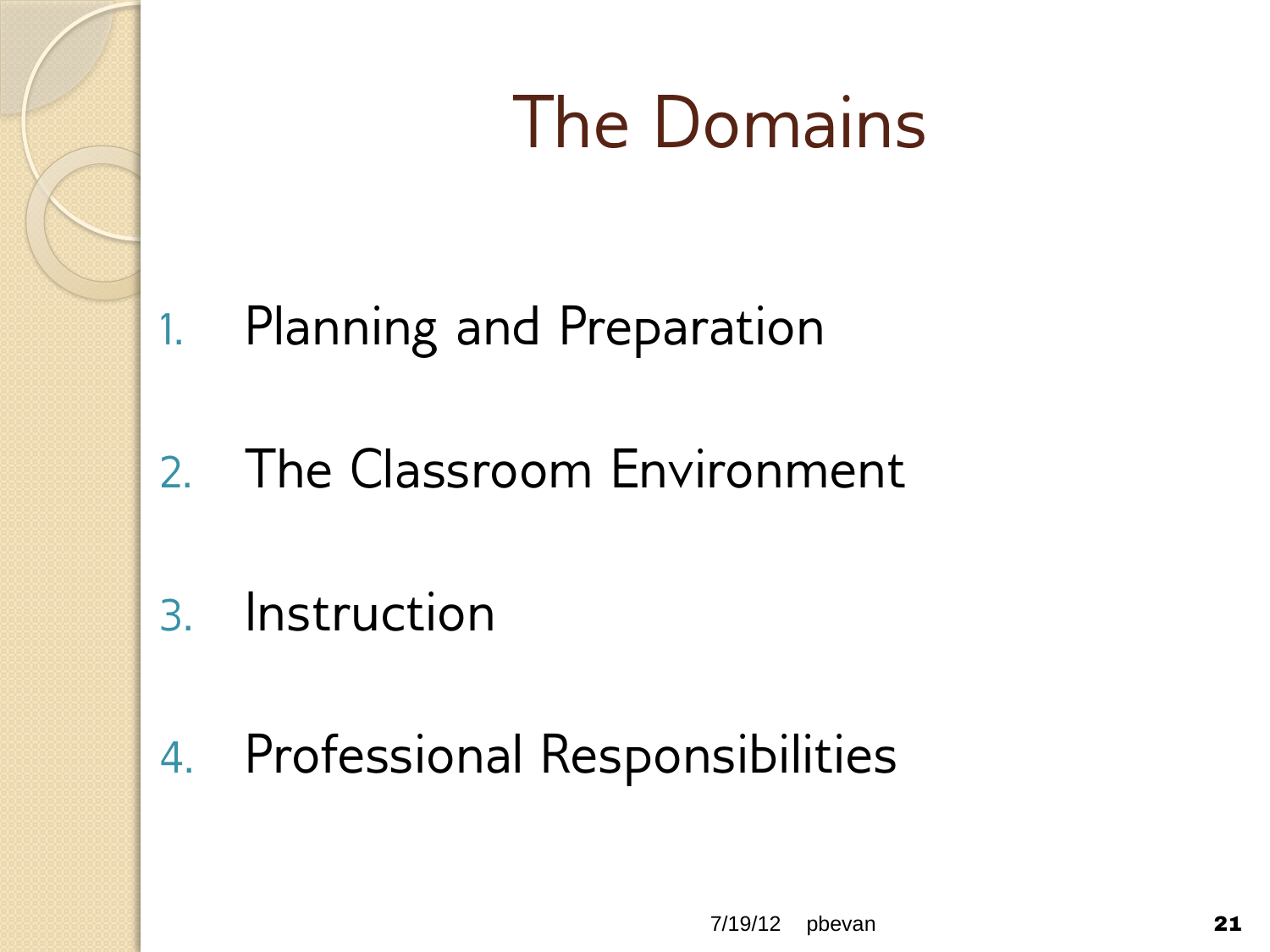

# The Domains

Planning and Preparation

The Classroom Environment

Instruction

Professional Responsibilities
7/19/12
pbevan
21